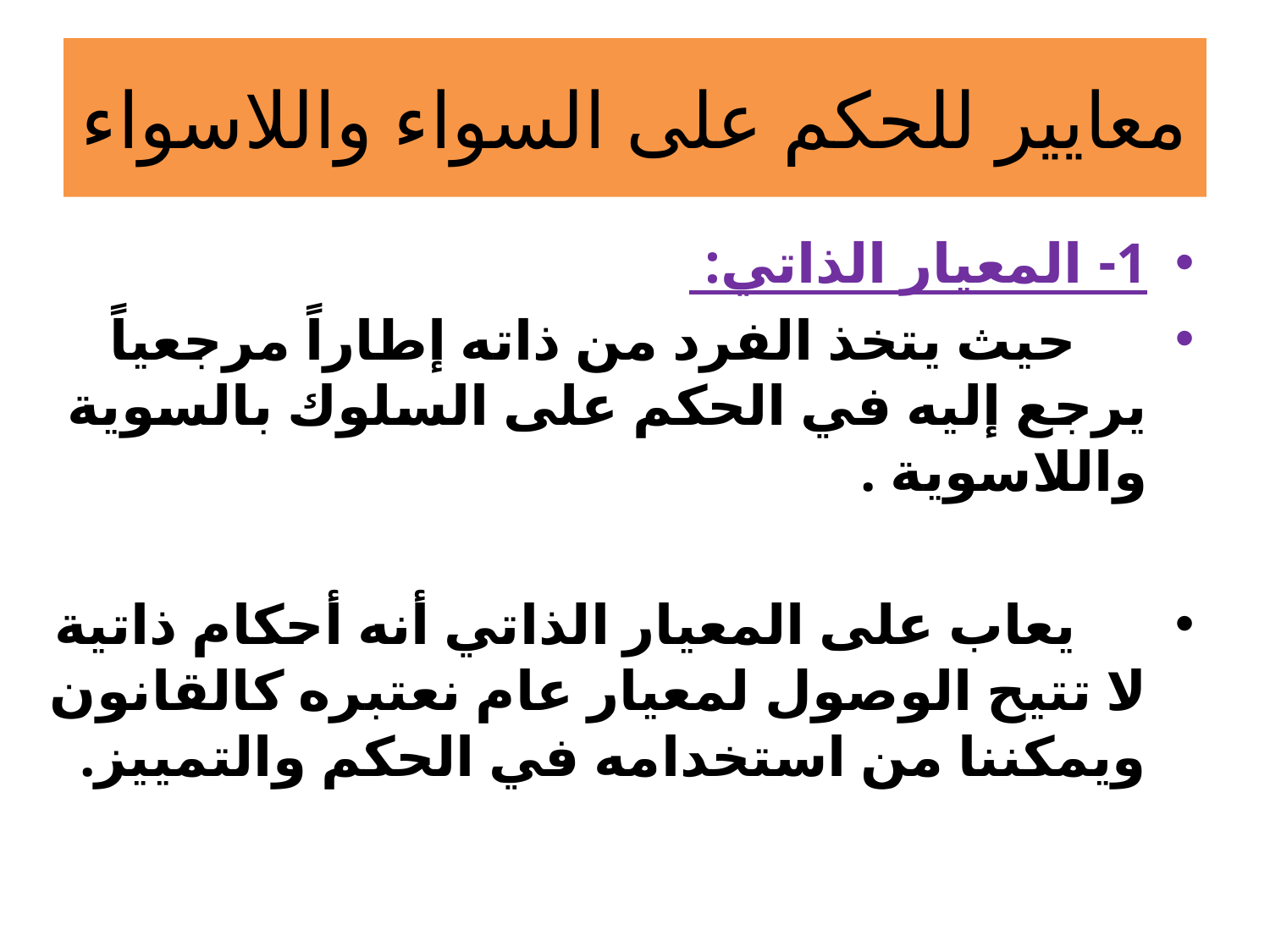

# معايير للحكم على السواء واللاسواء
1- المعيار الذاتي:
     حيث يتخذ الفرد من ذاته إطاراً مرجعياً يرجع إليه في الحكم على السلوك بالسوية واللاسوية .

     يعاب على المعيار الذاتي أنه أحكام ذاتية لا تتيح الوصول لمعيار عام نعتبره كالقانون ويمكننا من استخدامه في الحكم والتمييز.